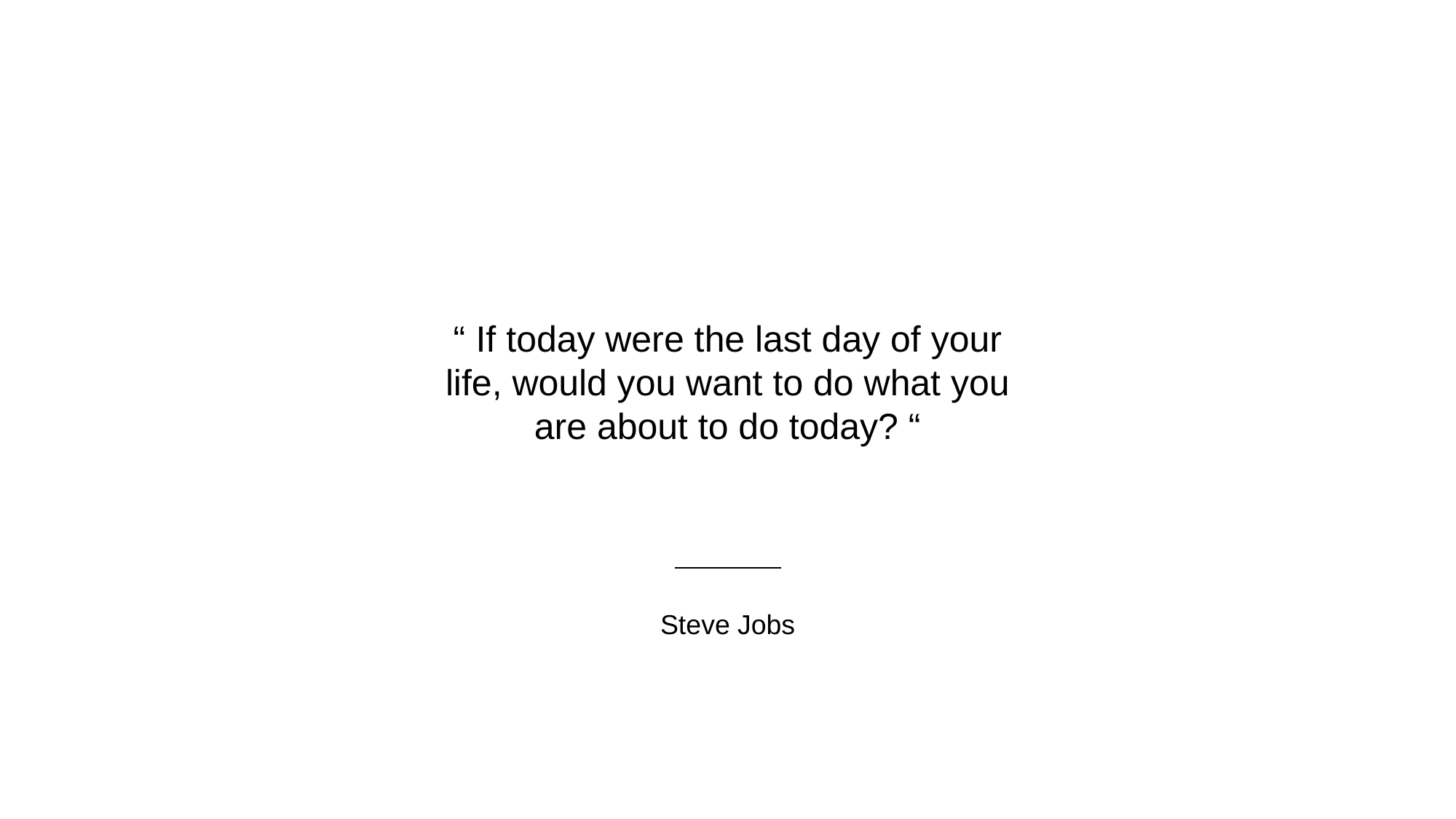

“ If today were the last day of your life, would you want to do what you are about to do today? “
Steve Jobs